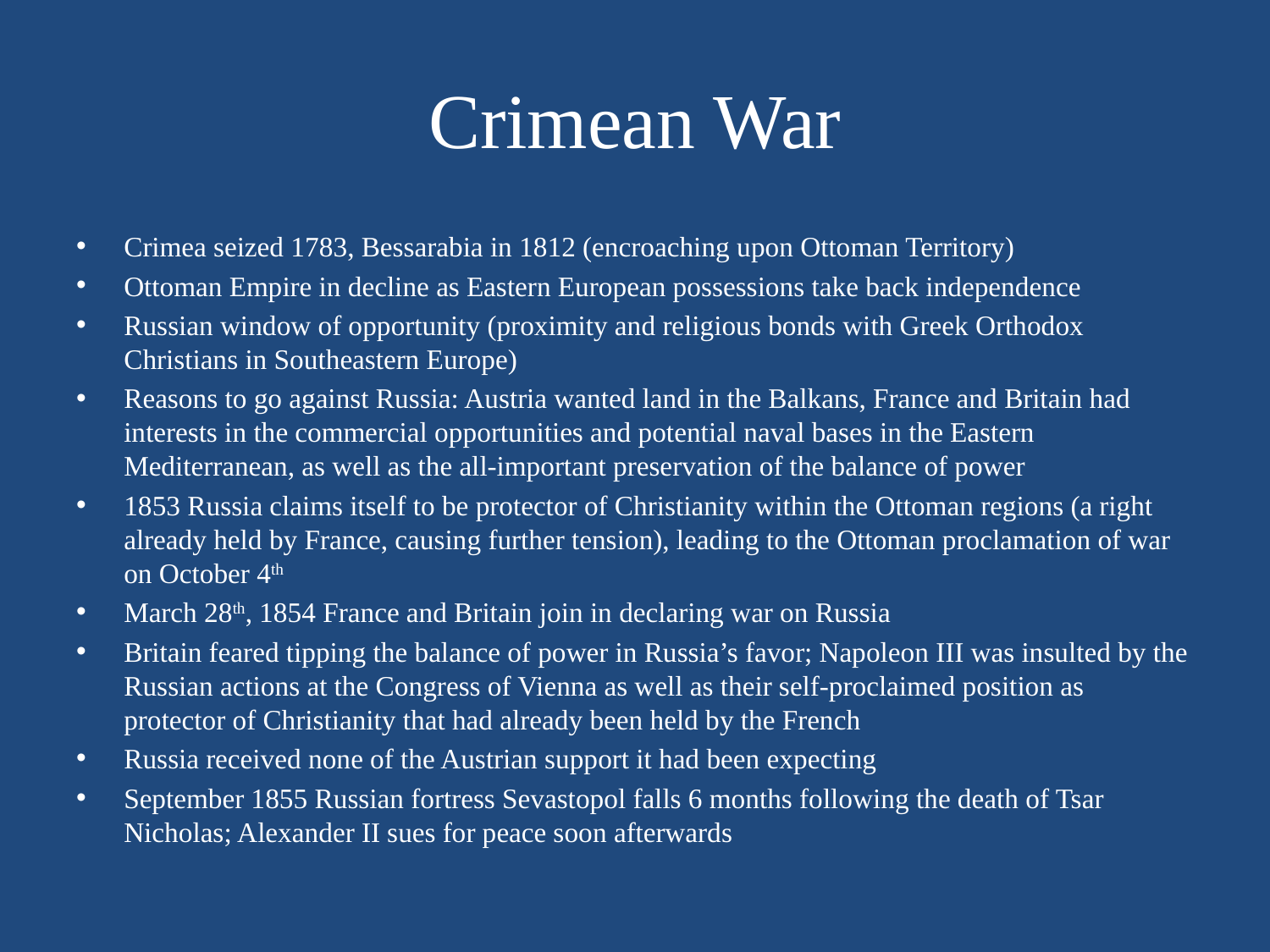

# Crimean War
Crimea seized 1783, Bessarabia in 1812 (encroaching upon Ottoman Territory)
Ottoman Empire in decline as Eastern European possessions take back independence
Russian window of opportunity (proximity and religious bonds with Greek Orthodox Christians in Southeastern Europe)
Reasons to go against Russia: Austria wanted land in the Balkans, France and Britain had interests in the commercial opportunities and potential naval bases in the Eastern Mediterranean, as well as the all-important preservation of the balance of power
1853 Russia claims itself to be protector of Christianity within the Ottoman regions (a right already held by France, causing further tension), leading to the Ottoman proclamation of war on October 4th
March 28th, 1854 France and Britain join in declaring war on Russia
Britain feared tipping the balance of power in Russia’s favor; Napoleon III was insulted by the Russian actions at the Congress of Vienna as well as their self-proclaimed position as protector of Christianity that had already been held by the French
Russia received none of the Austrian support it had been expecting
September 1855 Russian fortress Sevastopol falls 6 months following the death of Tsar Nicholas; Alexander II sues for peace soon afterwards